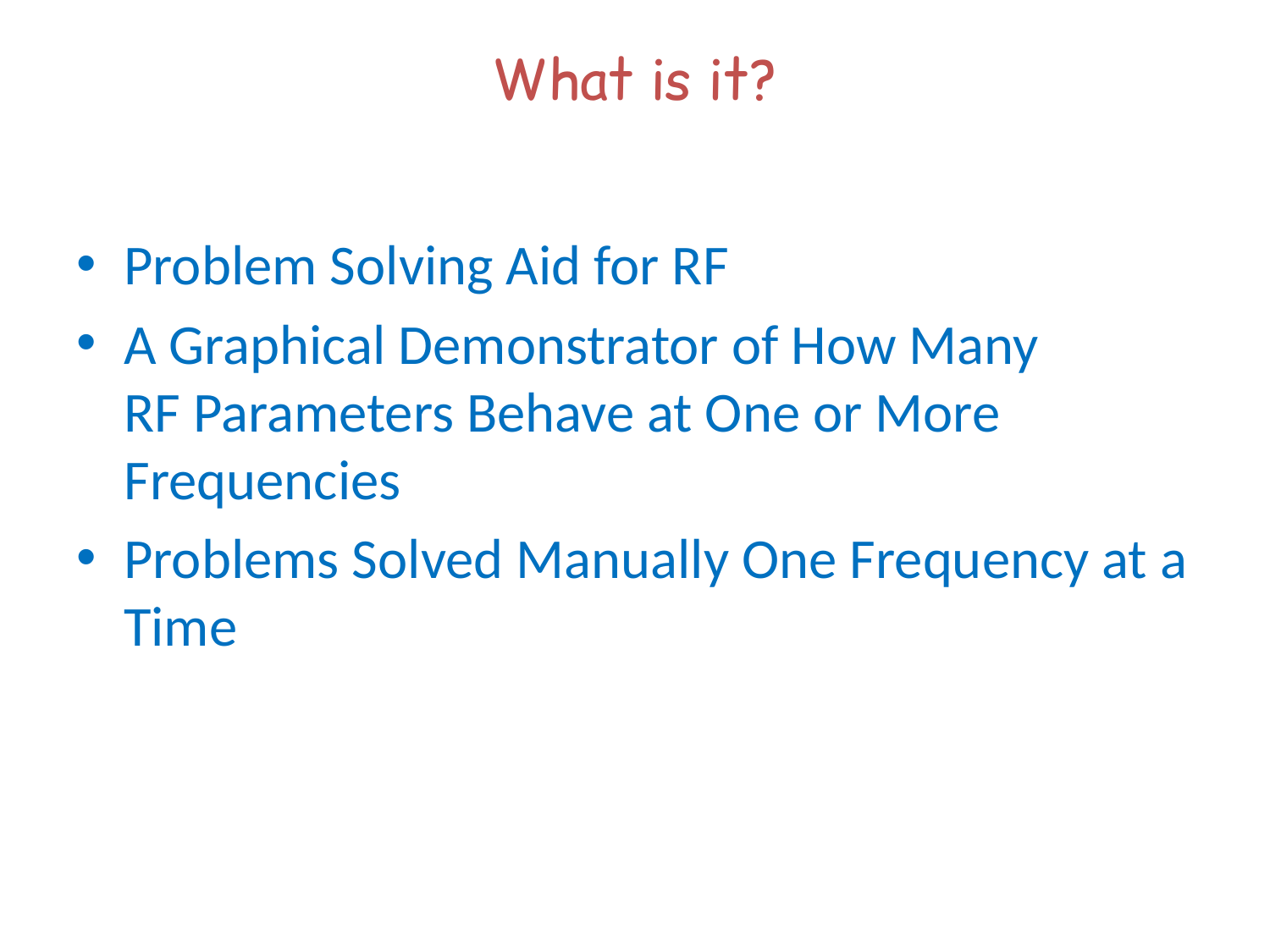

# What is it?
Problem Solving Aid for RF
A Graphical Demonstrator of How Many
RF Parameters Behave at One or More Frequencies
Problems Solved Manually One Frequency at a Time